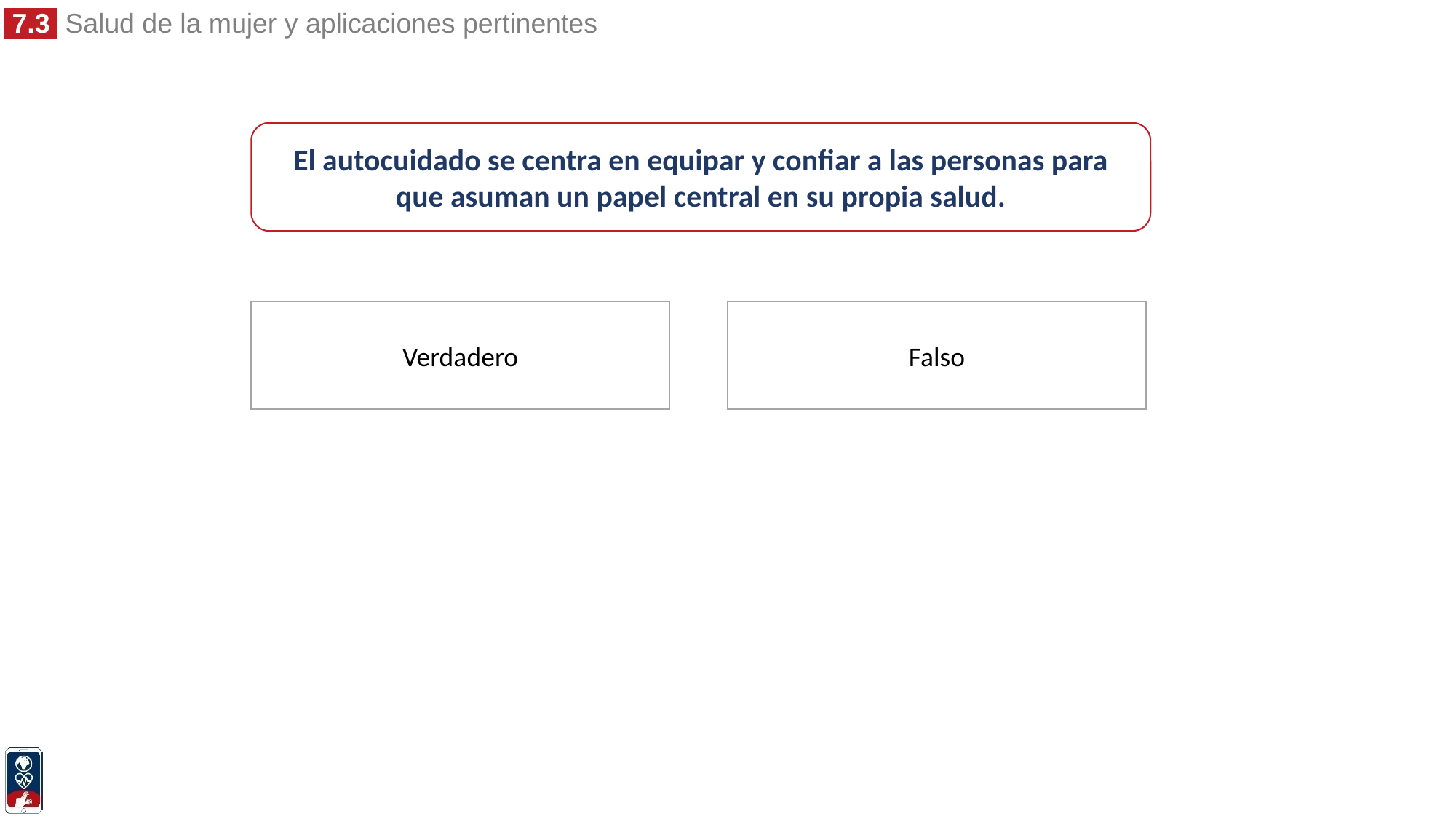

El autocuidado se centra en equipar y confiar a las personas para que asuman un papel central en su propia salud.
Verdadero
Falso